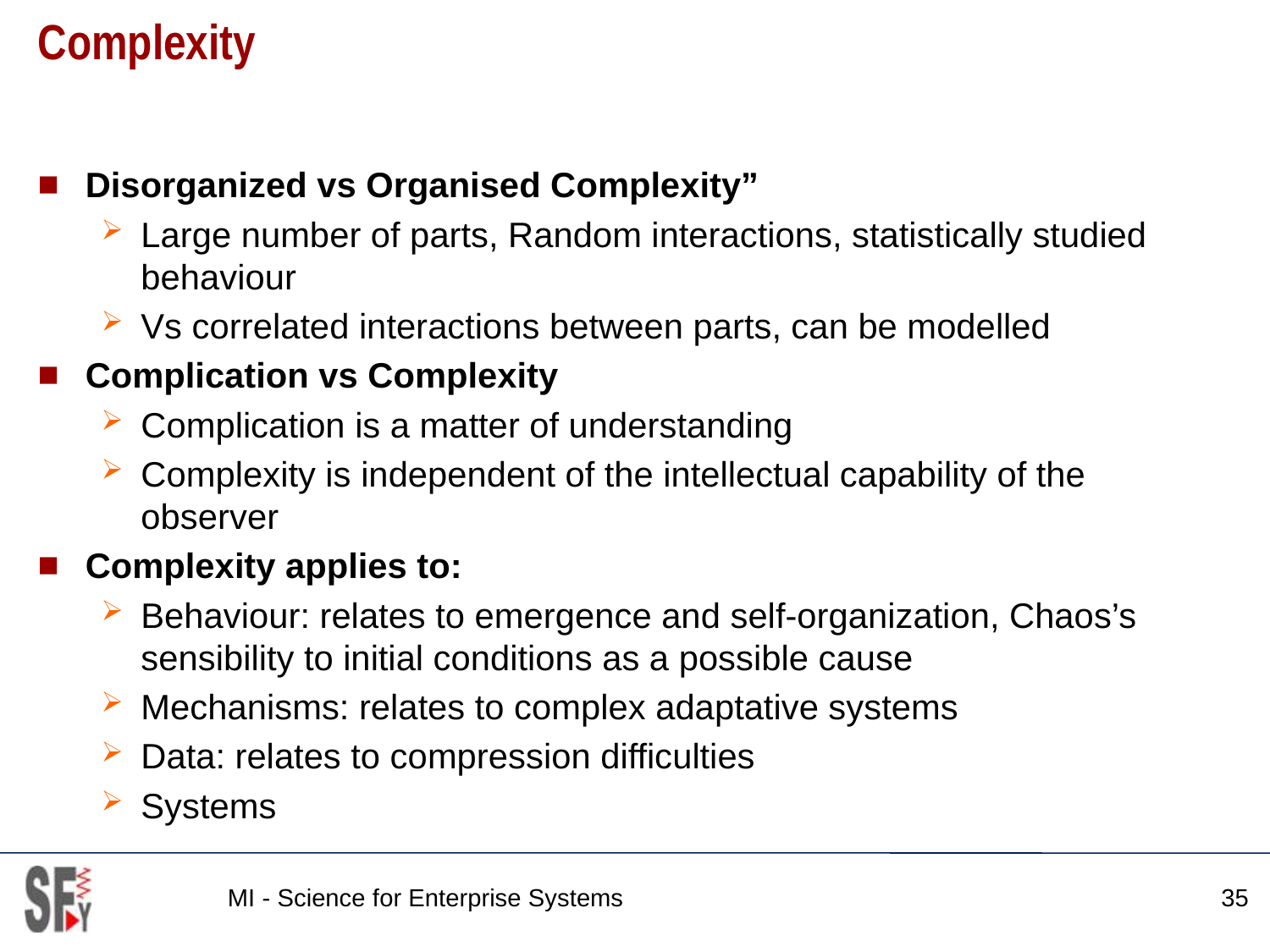

# Complexity
Disorganized vs Organised Complexity”
Large number of parts, Random interactions, statistically studied behaviour
Vs correlated interactions between parts, can be modelled
Complication vs Complexity
Complication is a matter of understanding
Complexity is independent of the intellectual capability of the observer
Complexity applies to:
Behaviour: relates to emergence and self-organization, Chaos’s sensibility to initial conditions as a possible cause
Mechanisms: relates to complex adaptative systems
Data: relates to compression difficulties
Systems

MI - Science for Enterprise Systems
35